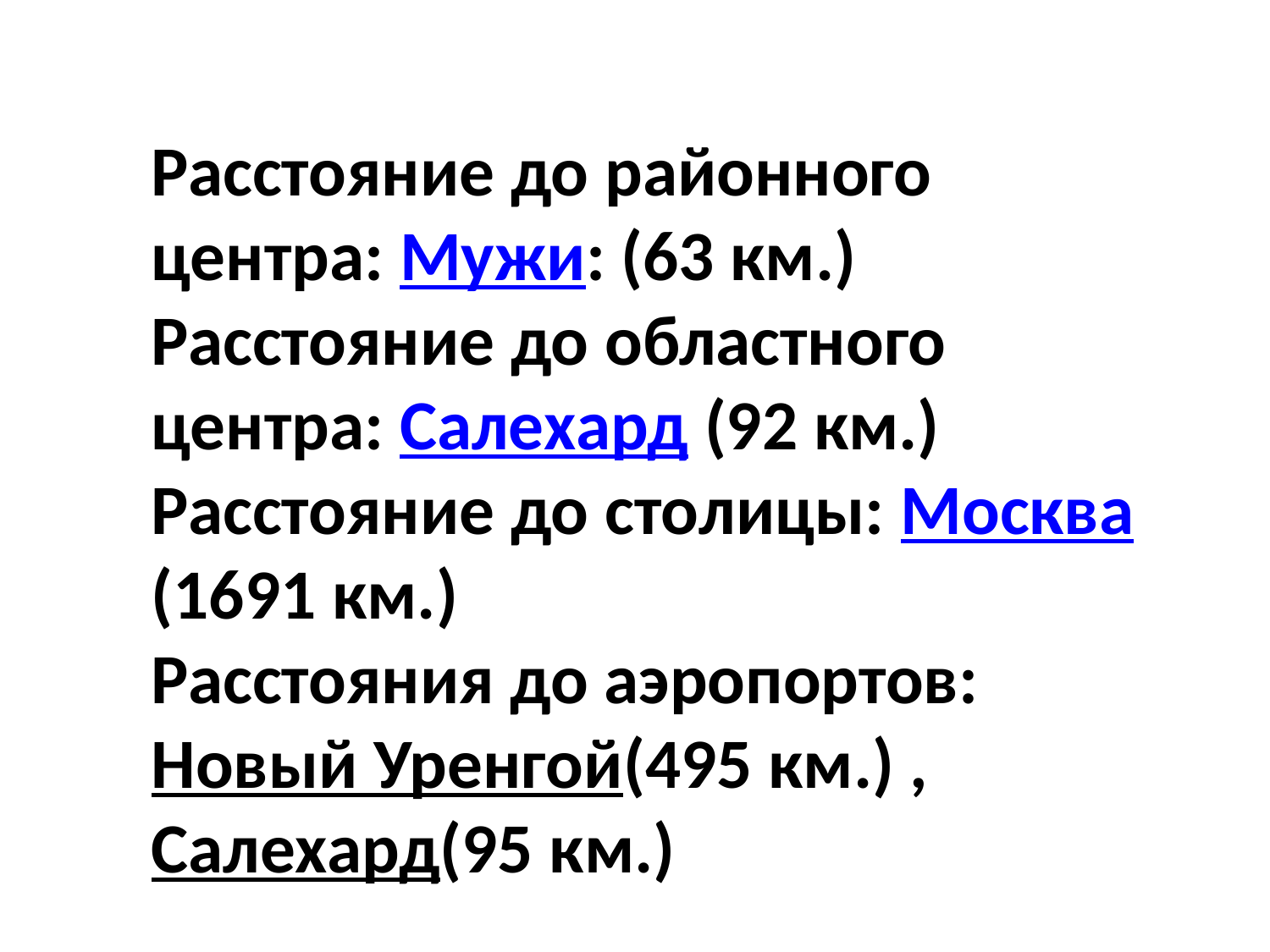

Расстояние до районного центра: Мужи: (63 км.)
Расстояние до областного центра: Салехард (92 км.)
Расстояние до столицы: Москва (1691 км.)
Расстояния до аэропортов: Новый Уренгой(495 км.) , Салехард(95 км.)